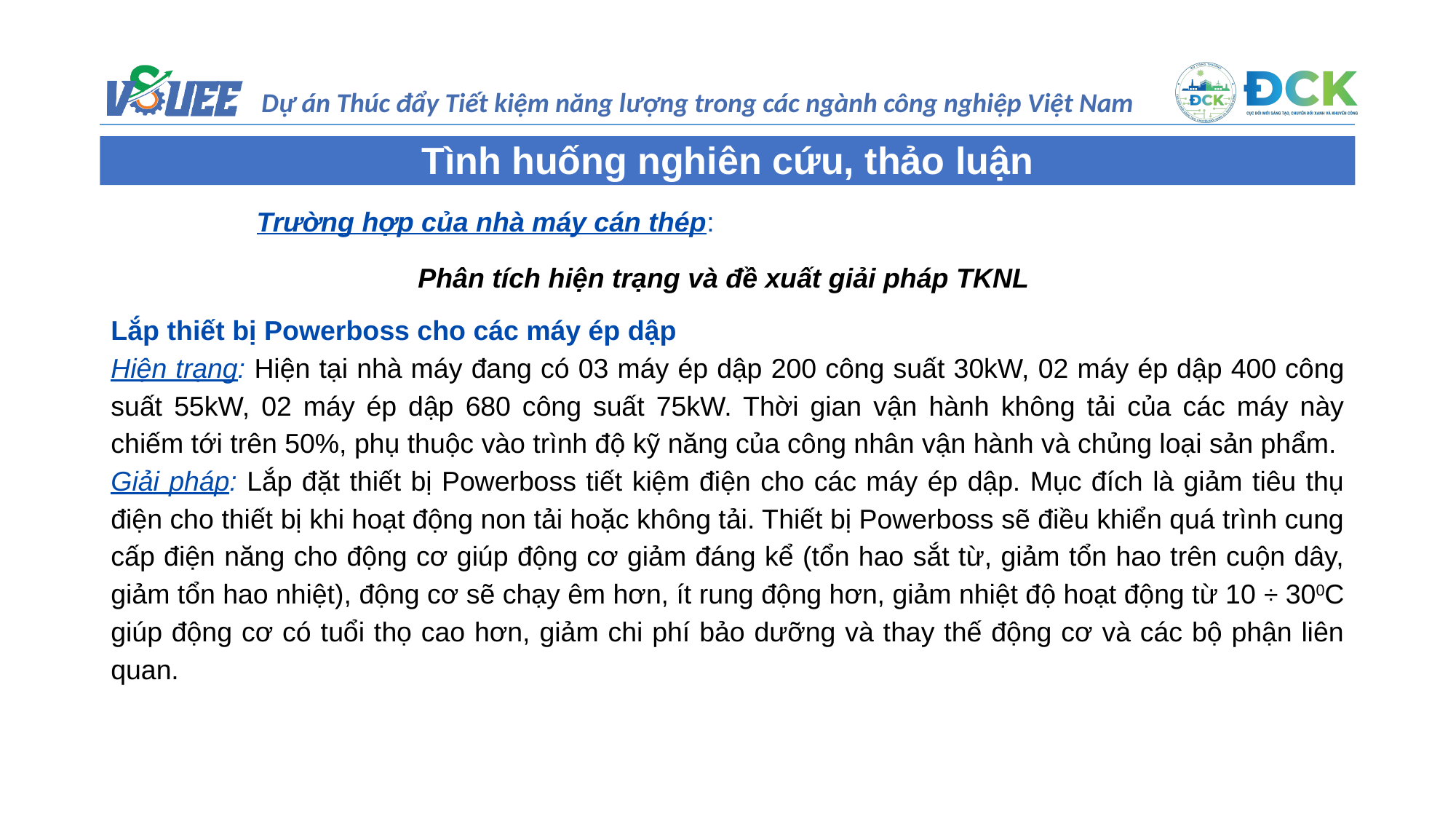

Tình huống nghiên cứu, thảo luận
Trường hợp của nhà máy cán thép:
Phân tích hiện trạng và đề xuất giải pháp TKNL
Lắp thiết bị Powerboss cho các máy ép dập
Hiện trạng: Hiện tại nhà máy đang có 03 máy ép dập 200 công suất 30kW, 02 máy ép dập 400 công suất 55kW, 02 máy ép dập 680 công suất 75kW. Thời gian vận hành không tải của các máy này chiếm tới trên 50%, phụ thuộc vào trình độ kỹ năng của công nhân vận hành và chủng loại sản phẩm.
Giải pháp: Lắp đặt thiết bị Powerboss tiết kiệm điện cho các máy ép dập. Mục đích là giảm tiêu thụ điện cho thiết bị khi hoạt động non tải hoặc không tải. Thiết bị Powerboss sẽ điều khiển quá trình cung cấp điện năng cho động cơ giúp động cơ giảm đáng kể (tổn hao sắt từ, giảm tổn hao trên cuộn dây, giảm tổn hao nhiệt), động cơ sẽ chạy êm hơn, ít rung động hơn, giảm nhiệt độ hoạt động từ 10 ÷ 300C giúp động cơ có tuổi thọ cao hơn, giảm chi phí bảo dưỡng và thay thế động cơ và các bộ phận liên quan.